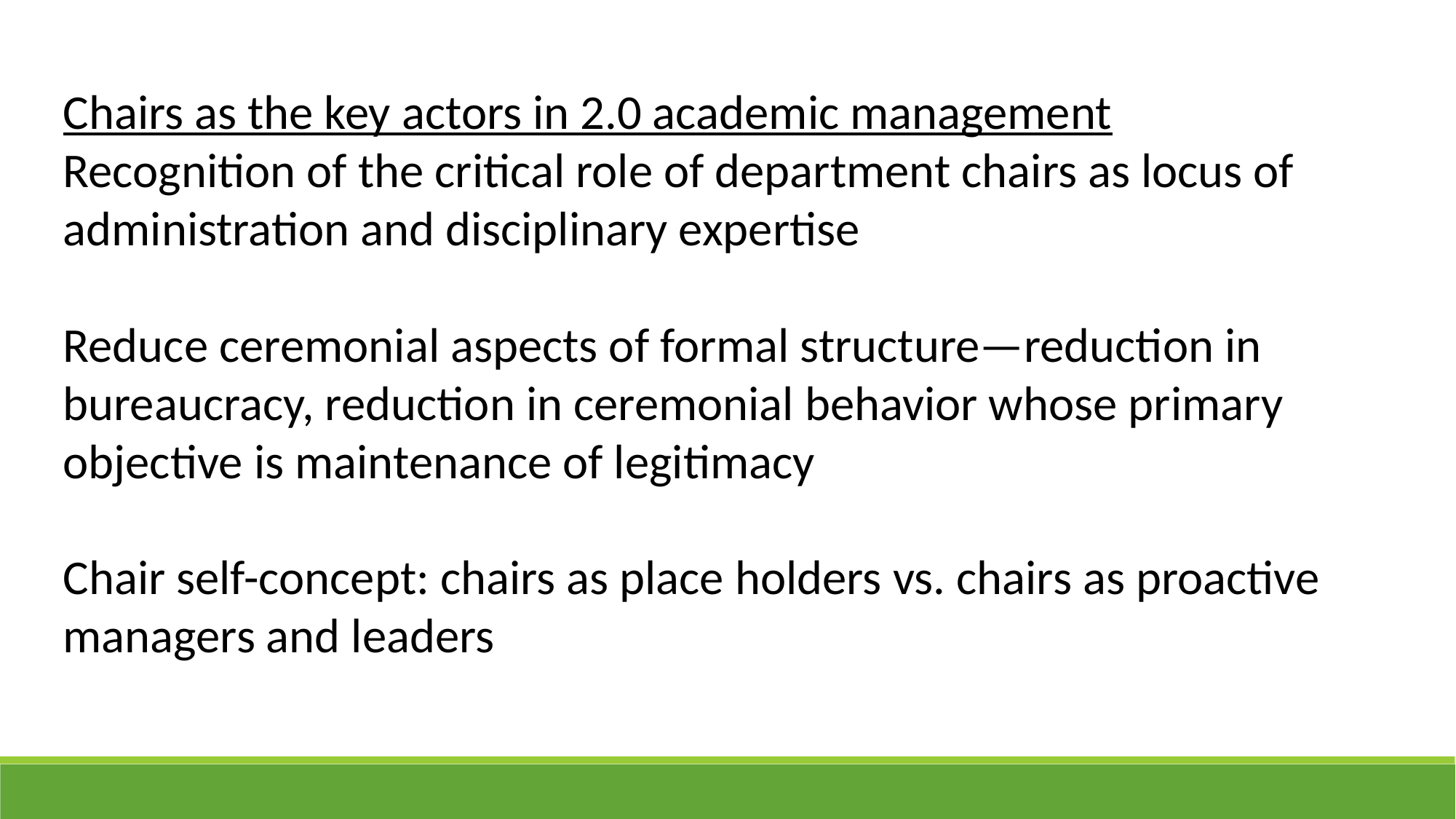

Chairs as the key actors in 2.0 academic management
Recognition of the critical role of department chairs as locus of administration and disciplinary expertise

Reduce ceremonial aspects of formal structure—reduction in bureaucracy, reduction in ceremonial behavior whose primary objective is maintenance of legitimacy

Chair self-concept: chairs as place holders vs. chairs as proactive managers and leaders